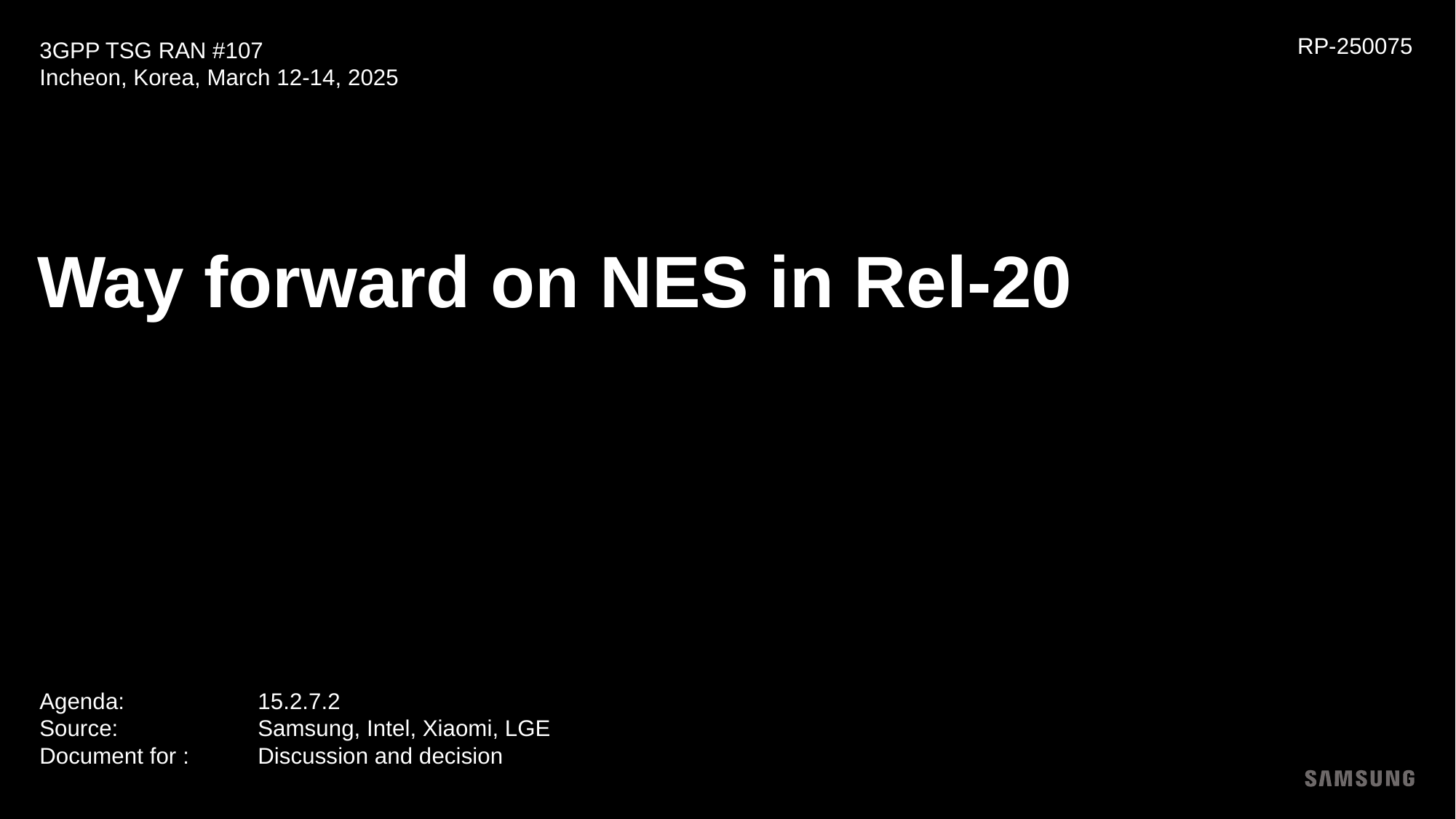

RP-250075
3GPP TSG RAN #107
Incheon, Korea, March 12-14, 2025
Way forward on NES in Rel-20
Agenda: 		15.2.7.2
Source:		Samsung, Intel, Xiaomi, LGE
Document for : 	Discussion and decision